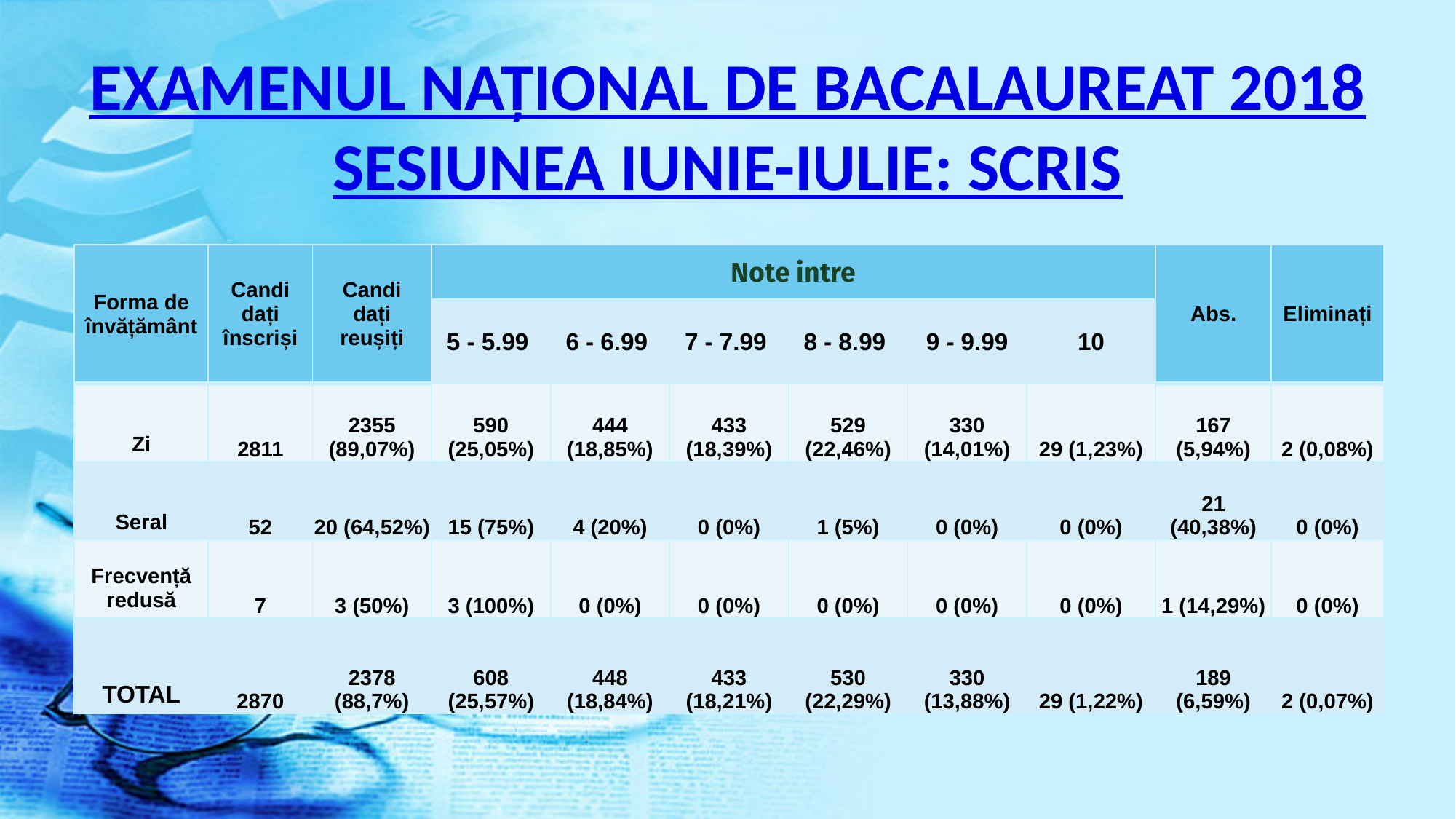

# EXAMENUL NAȚIONAL DE BACALAUREAT 2018 SESIUNEA IUNIE-IULIE: SCRIS
| Forma de învățământ | Candi dați înscriși | Candi dați reușiți | Note intre |  |  |  |  |  | Abs. | Eliminați |
| --- | --- | --- | --- | --- | --- | --- | --- | --- | --- | --- |
|  |  |  | 5 - 5.99 | 6 - 6.99 | 7 - 7.99 | 8 - 8.99 | 9 - 9.99 | 10 |  |  |
| Zi | 2811 | 2355 (89,07%) | 590 (25,05%) | 444 (18,85%) | 433 (18,39%) | 529 (22,46%) | 330 (14,01%) | 29 (1,23%) | 167 (5,94%) | 2 (0,08%) |
| Seral | 52 | 20 (64,52%) | 15 (75%) | 4 (20%) | 0 (0%) | 1 (5%) | 0 (0%) | 0 (0%) | 21 (40,38%) | 0 (0%) |
| Frecvență redusă | 7 | 3 (50%) | 3 (100%) | 0 (0%) | 0 (0%) | 0 (0%) | 0 (0%) | 0 (0%) | 1 (14,29%) | 0 (0%) |
| TOTAL | 2870 | 2378 (88,7%) | 608 (25,57%) | 448 (18,84%) | 433 (18,21%) | 530 (22,29%) | 330 (13,88%) | 29 (1,22%) | 189 (6,59%) | 2 (0,07%) |